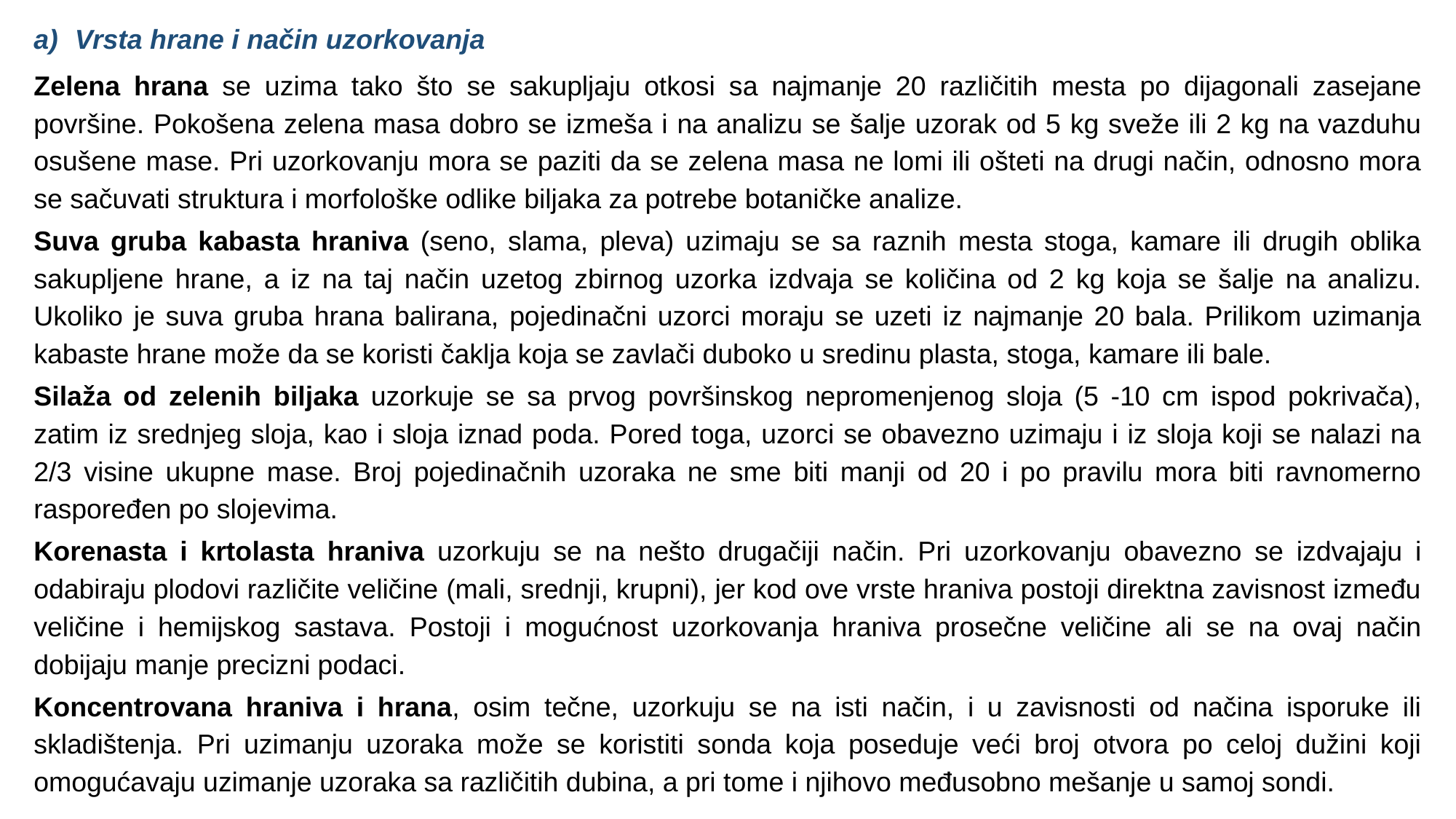

Vrsta hrane i način uzorkovanja
Zelena hrana se uzima tako što se sakupljaju otkosi sa najmanje 20 različitih mesta po dijagonali zasejane površine. Pokošena zelena masa dobro se izmeša i na analizu se šalje uzorak od 5 kg sveže ili 2 kg na vazduhu osušene mase. Pri uzorkovanju mora se paziti da se zelena masa ne lomi ili ošteti na drugi način, odnosno mora se sačuvati struktura i morfološke odlike biljaka za potrebe botaničke analize.
Suva gruba kabasta hraniva (seno, slama, pleva) uzimaju se sa raznih mesta stoga, kamare ili drugih oblika sakupljene hrane, a iz na taj način uzetog zbirnog uzorka izdvaja se količina od 2 kg koja se šalje na analizu. Ukoliko je suva gruba hrana balirana, pojedinačni uzorci moraju se uzeti iz najmanje 20 bala. Prilikom uzimanja kabaste hrane može da se koristi čaklja koja se zavlači duboko u sredinu plasta, stoga, kamare ili bale.
Silaža od zelenih biljaka uzorkuje se sa prvog površinskog nepromenjenog sloja (5 -10 cm ispod pokrivača), zatim iz srednjeg sloja, kao i sloja iznad poda. Pored toga, uzorci se obavezno uzimaju i iz sloja koji se nalazi na 2/3 visine ukupne mase. Broj pojedinačnih uzoraka ne sme biti manji od 20 i po pravilu mora biti ravnomerno raspoređen po slojevima.
Korenasta i krtolasta hraniva uzorkuju se na nešto drugačiji način. Pri uzorkovanju obavezno se izdvajaju i odabiraju plodovi različite veličine (mali, srednji, krupni), jer kod ove vrste hraniva postoji direktna zavisnost između veličine i hemijskog sastava. Postoji i mogućnost uzorkovanja hraniva prosečne veličine ali se na ovaj način dobijaju manje precizni podaci.
Koncentrovana hraniva i hrana, osim tečne, uzorkuju se na isti način, i u zavisnosti od načina isporuke ili skladištenja. Pri uzimanju uzoraka može se koristiti sonda koja poseduje veći broj otvora po celoj dužini koji omogućavaju uzimanje uzoraka sa različitih dubina, a pri tome i njihovo međusobno mešanje u samoj sondi.